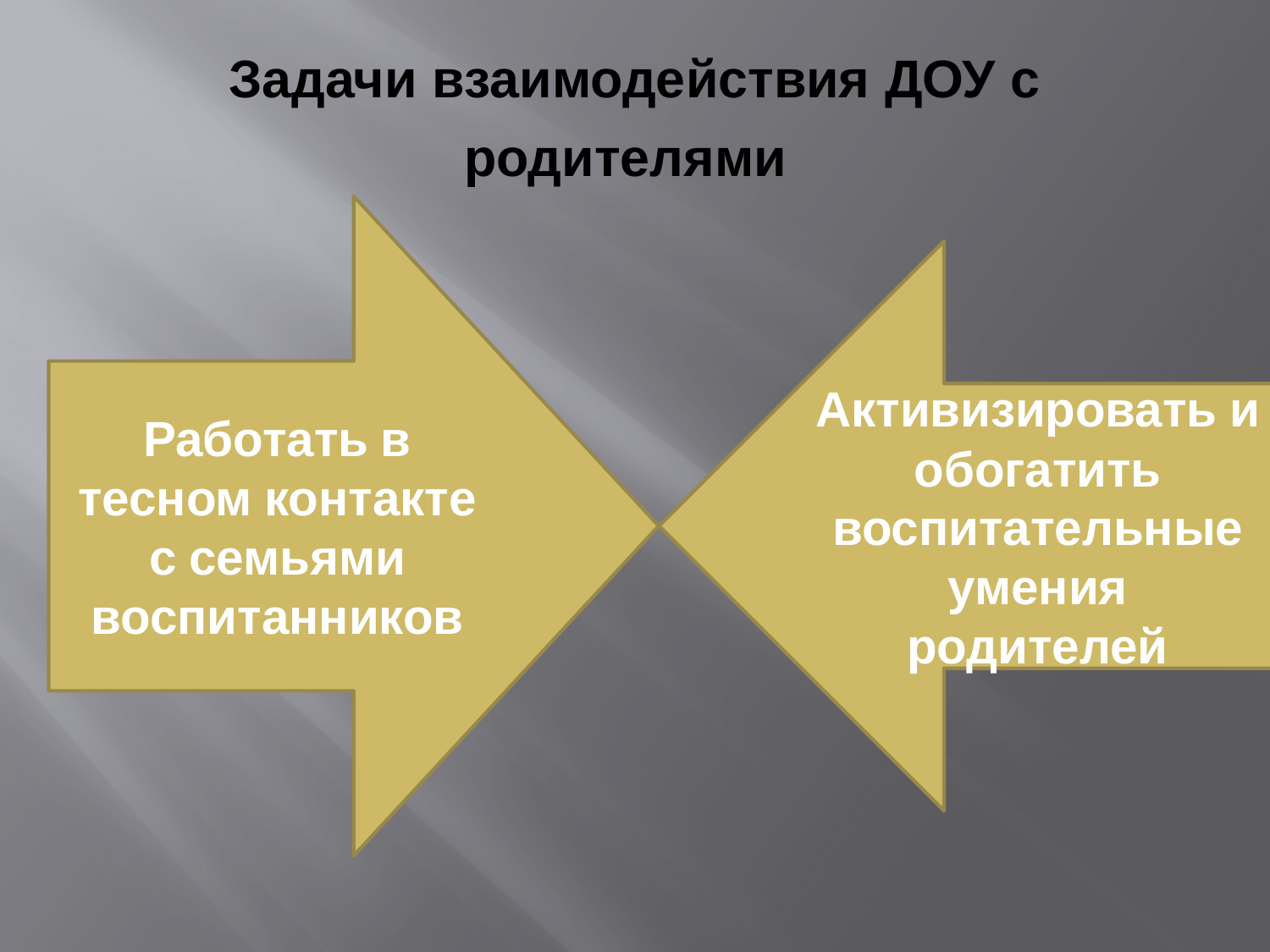

# Задачи взаимодействия ДОУ с родителями
Работать в тесном контакте с семьями воспитанников

Активизировать и обогатить воспитательные умения родителей